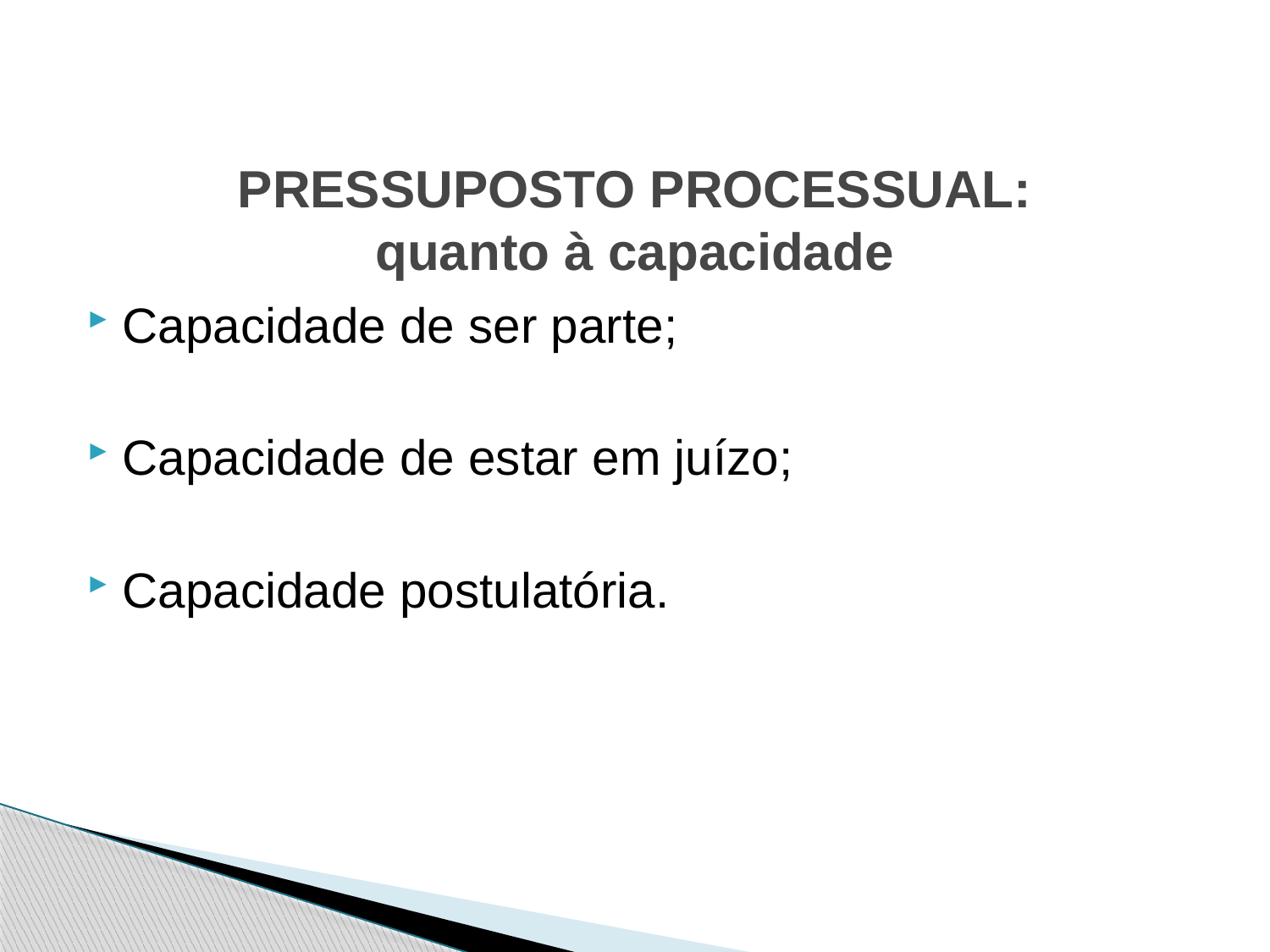

# PRESSUPOSTO PROCESSUAL: quanto à capacidade
Capacidade de ser parte;

Capacidade de estar em juízo;

Capacidade postulatória.